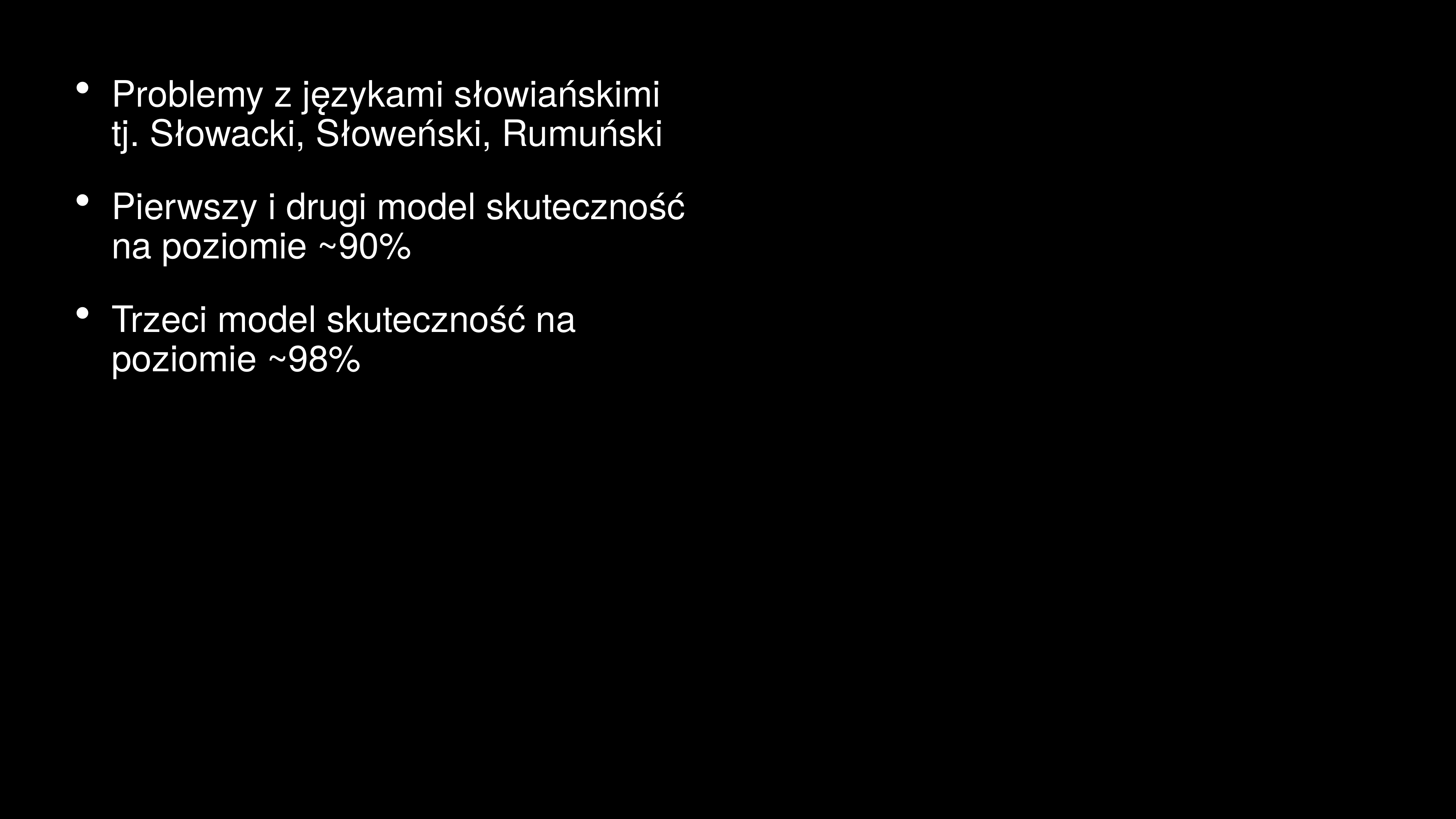

Problemy z językami słowiańskimi tj. Słowacki, Słoweński, Rumuński
Pierwszy i drugi model skuteczność na poziomie ~90%
Trzeci model skuteczność na poziomie ~98%